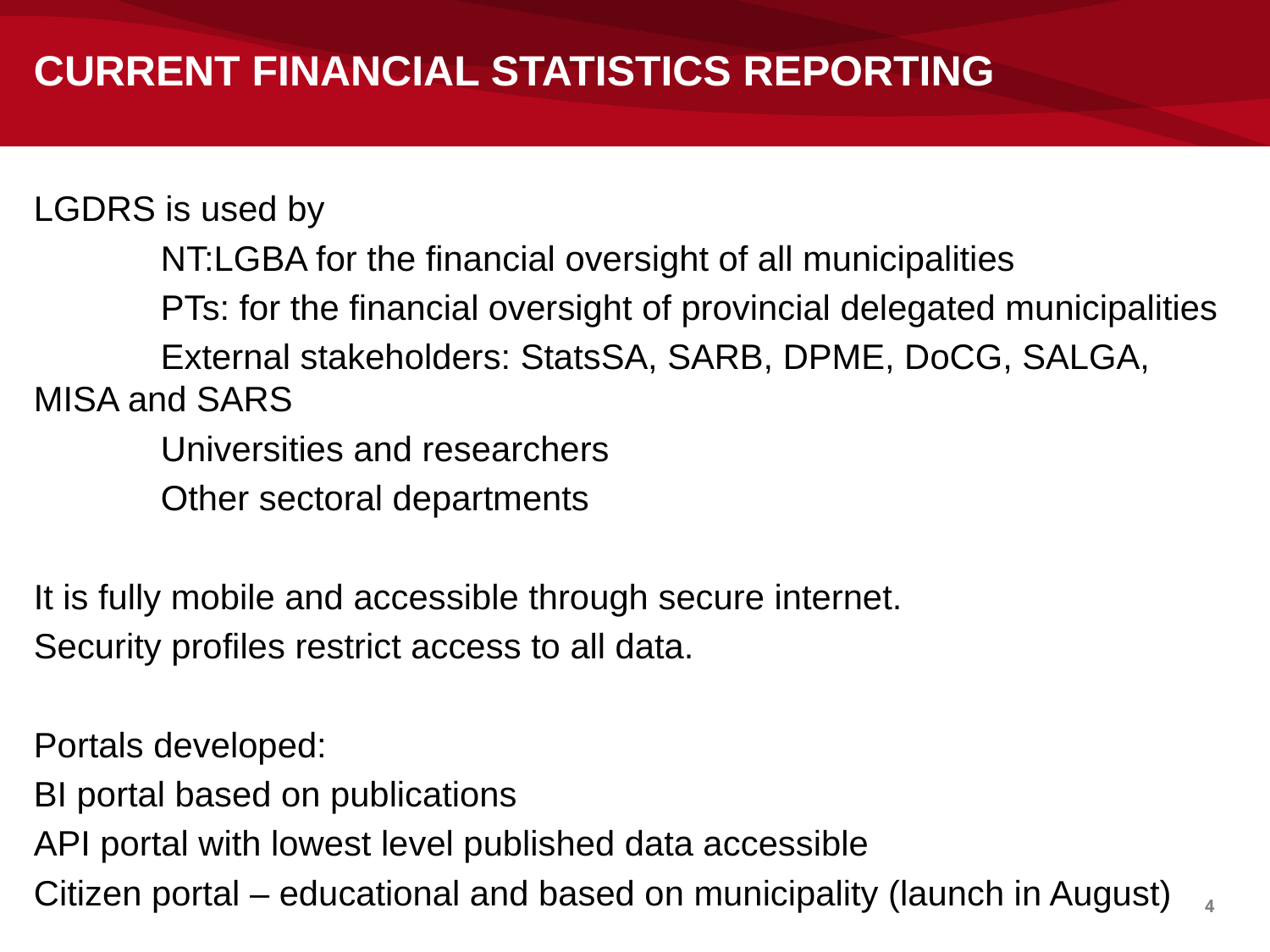

# CURRENT FINANCIAL STATISTICS REPORTING
LGDRS is used by
	NT:LGBA for the financial oversight of all municipalities
	PTs: for the financial oversight of provincial delegated municipalities
	External stakeholders: StatsSA, SARB, DPME, DoCG, SALGA, 	MISA and SARS
	Universities and researchers
	Other sectoral departments

It is fully mobile and accessible through secure internet.
Security profiles restrict access to all data.

Portals developed:
BI portal based on publications
API portal with lowest level published data accessible
Citizen portal – educational and based on municipality (launch in August)
4